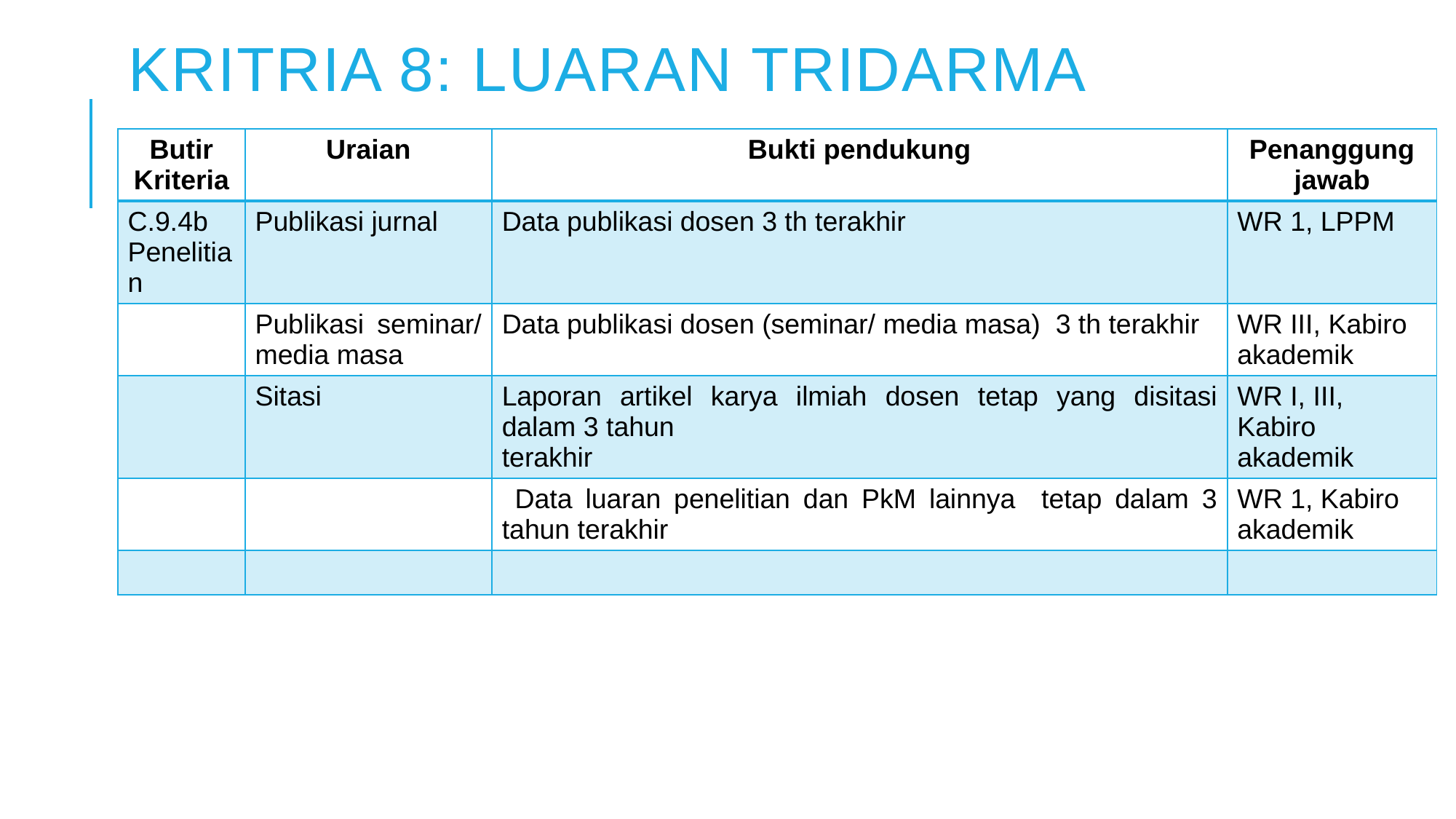

# Kritria 8: luaran tridarma
| Butir Kriteria | Uraian | Bukti pendukung | Penanggung jawab |
| --- | --- | --- | --- |
| C.9.4b Penelitian | Publikasi jurnal | Data publikasi dosen 3 th terakhir | WR 1, LPPM |
|  | Publikasi seminar/ media masa | Data publikasi dosen (seminar/ media masa) 3 th terakhir | WR III, Kabiro akademik |
|  | Sitasi | Laporan artikel karya ilmiah dosen tetap yang disitasi dalam 3 tahun terakhir | WR I, III, Kabiro akademik |
|  |  | Data luaran penelitian dan PkM lainnya tetap dalam 3 tahun terakhir | WR 1, Kabiro akademik |
|  |  |  |  |